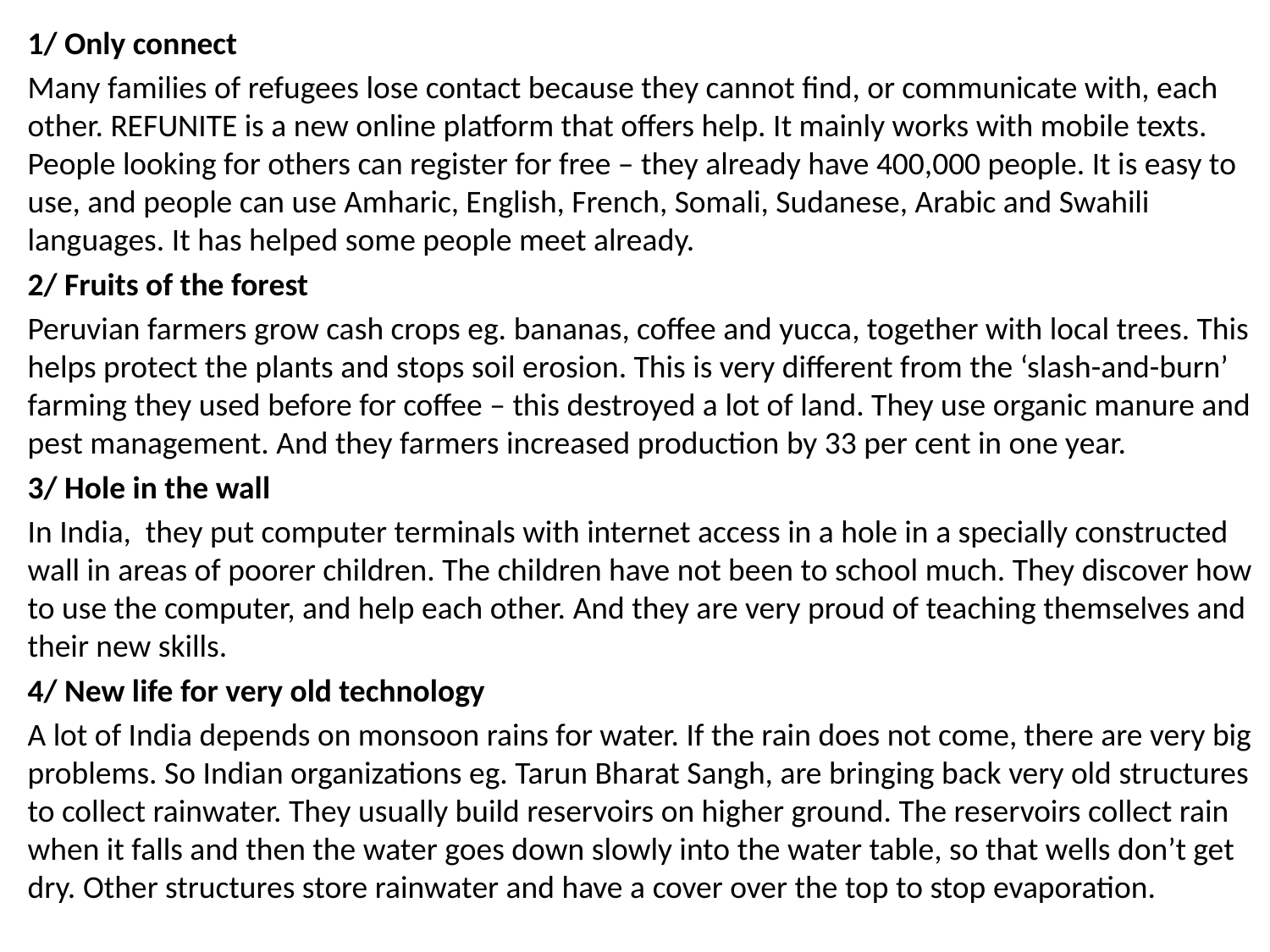

1/ Only connect
Many families of refugees lose contact because they cannot find, or communicate with, each other. REFUNITE is a new online platform that offers help. It mainly works with mobile texts. People looking for others can register for free – they already have 400,000 people. It is easy to use, and people can use Amharic, English, French, Somali, Sudanese, Arabic and Swahili languages. It has helped some people meet already.
2/ Fruits of the forest
Peruvian farmers grow cash crops eg. bananas, coffee and yucca, together with local trees. This helps protect the plants and stops soil erosion. This is very different from the ‘slash-and-burn’ farming they used before for coffee – this destroyed a lot of land. They use organic manure and pest management. And they farmers increased production by 33 per cent in one year.
3/ Hole in the wall
In India,  they put computer terminals with internet access in a hole in a specially constructed wall in areas of poorer children. The children have not been to school much. They discover how to use the computer, and help each other. And they are very proud of teaching themselves and their new skills.
4/ New life for very old technology
A lot of India depends on monsoon rains for water. If the rain does not come, there are very big problems. So Indian organizations eg. Tarun Bharat Sangh, are bringing back very old structures to collect rainwater. They usually build reservoirs on higher ground. The reservoirs collect rain when it falls and then the water goes down slowly into the water table, so that wells don’t get dry. Other structures store rainwater and have a cover over the top to stop evaporation.